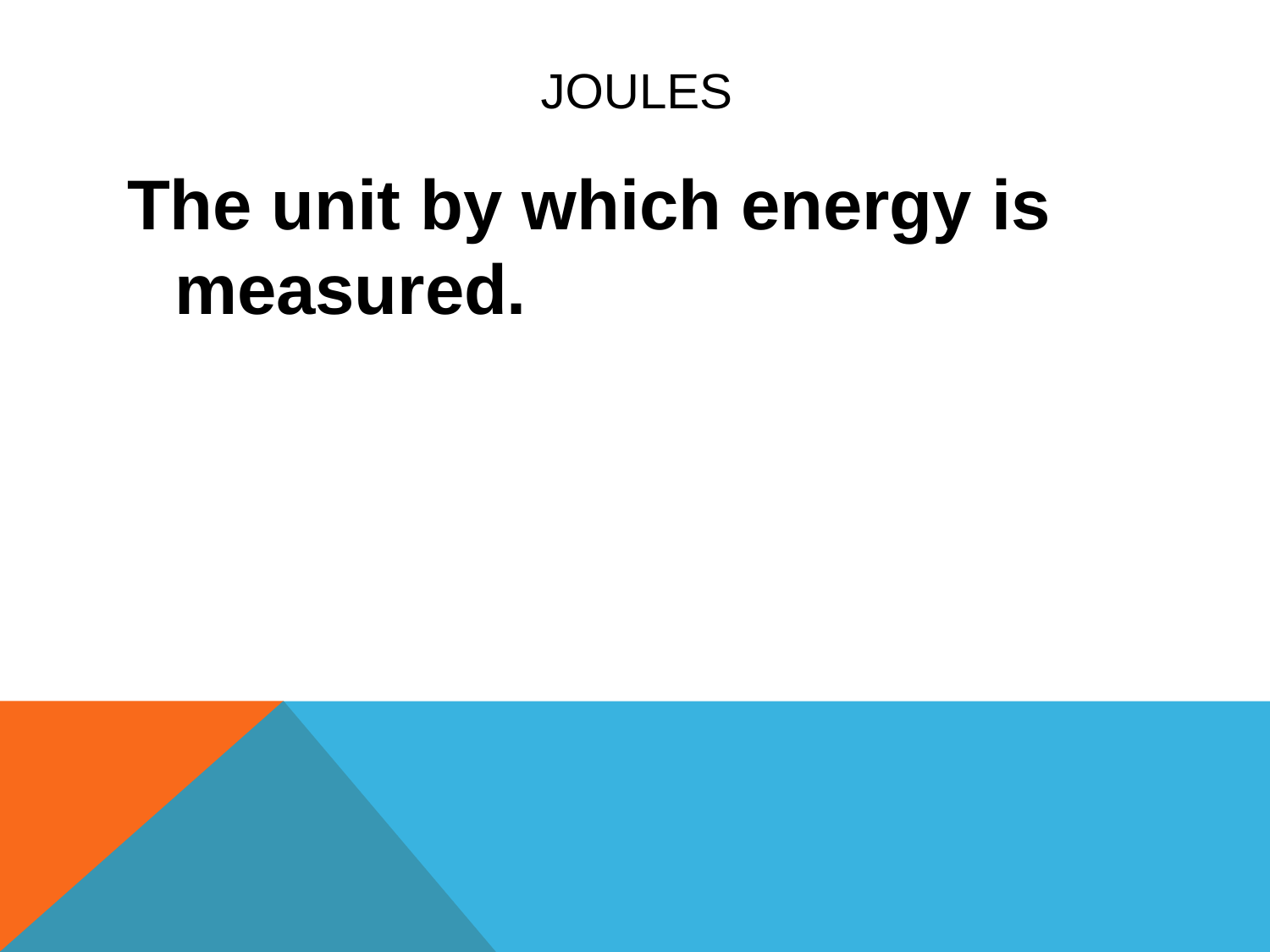

# Joules
The unit by which energy is measured.